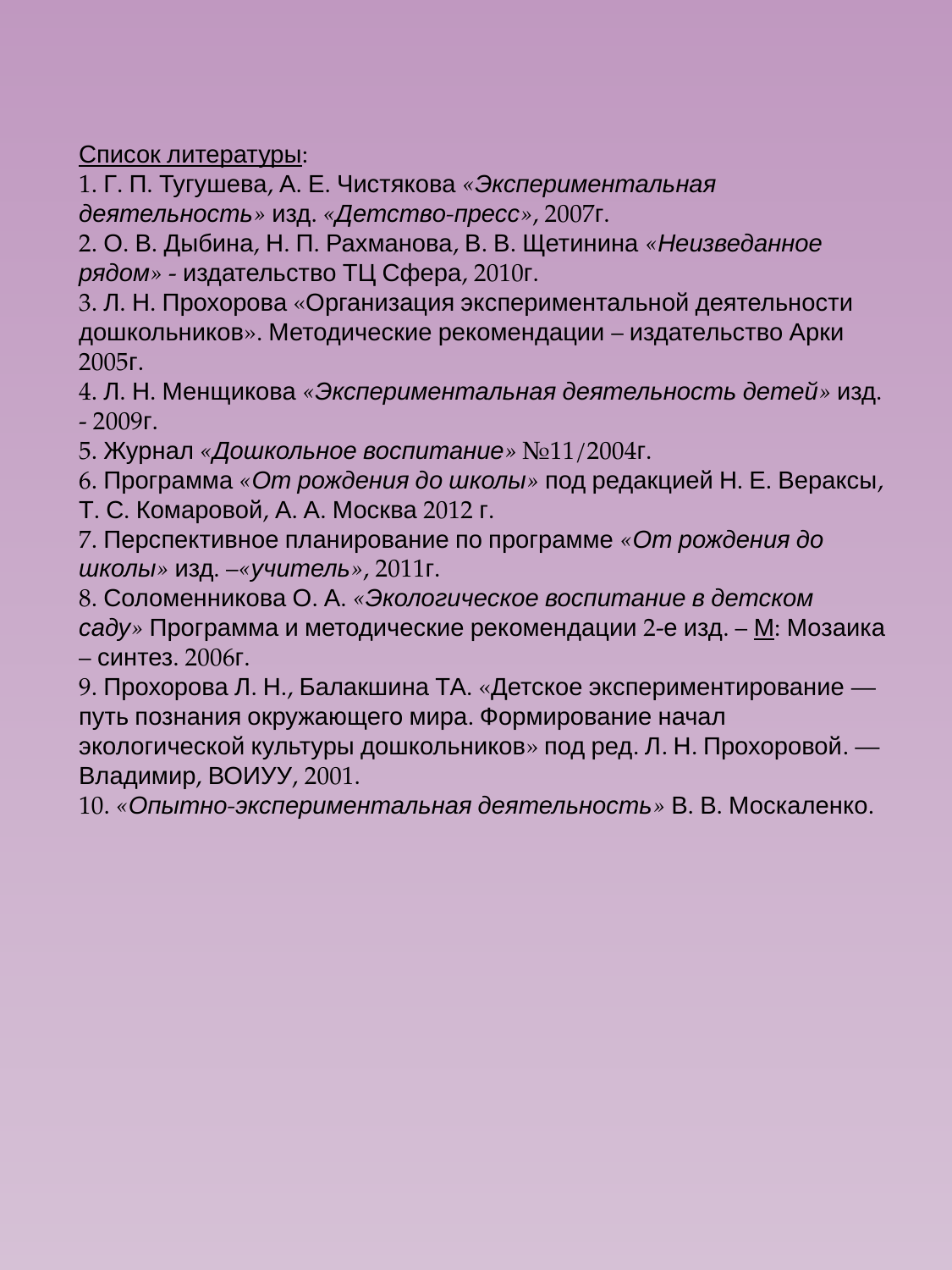

Список литературы:
1. Г. П. Тугушева, А. Е. Чистякова «Экспериментальная деятельность» изд. «Детство-пресс», 2007г.
2. О. В. Дыбина, Н. П. Рахманова, В. В. Щетинина «Неизведанное рядом» - издательство ТЦ Сфера, 2010г.
3. Л. Н. Прохорова «Организация экспериментальной деятельности дошкольников». Методические рекомендации – издательство Арки 2005г.
4. Л. Н. Менщикова «Экспериментальная деятельность детей» изд. - 2009г.
5. Журнал «Дошкольное воспитание» №11/2004г.
6. Программа «От рождения до школы» под редакцией Н. Е. Вераксы, Т. С. Комаровой, А. А. Москва 2012 г.
7. Перспективное планирование по программе «От рождения до школы» изд. –«учитель», 2011г.
8. Соломенникова О. А. «Экологическое воспитание в детском саду» Программа и методические рекомендации 2-е изд. – М: Мозаика – синтез. 2006г.
9. Прохорова Л. Н., Балакшина ТА. «Детское экспериментирование — путь познания окружающего мира. Формирование начал экологической культуры дошкольников» под ред. Л. Н. Прохоровой. — Владимир, ВОИУУ, 2001.
10. «Опытно-экспериментальная деятельность» В. В. Москаленко.